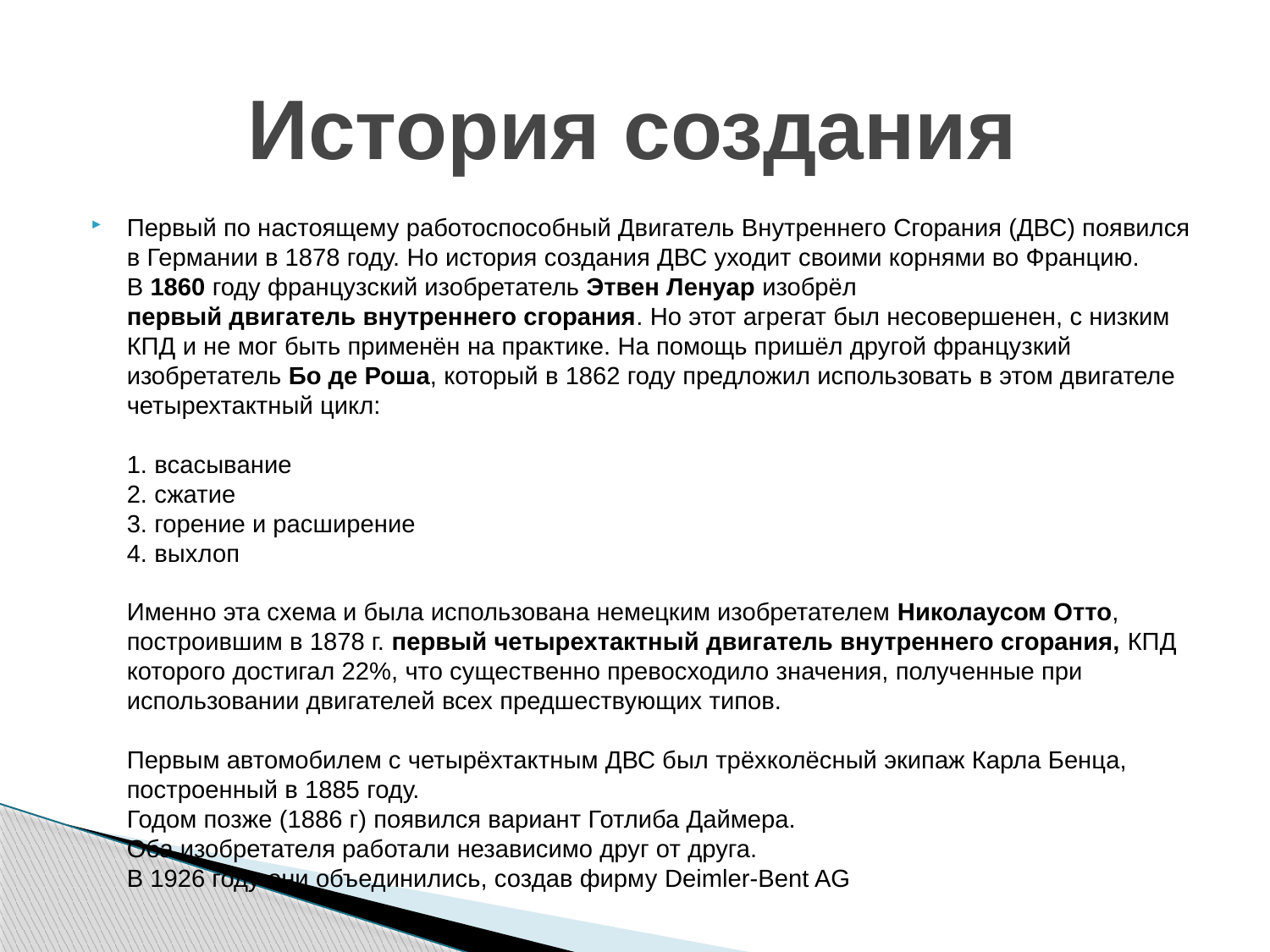

# История создания
Первый по настоящему работоспособный Двигатель Внутреннего Сгорания (ДВС) появился в Германии в 1878 году. Но история создания ДВС уходит своими корнями во Францию.
В 1860 году французский изобретатель Этвен Ленуар изобрёл
первый двигатель внутреннего сгорания. Но этот агрегат был несовершенен, с низким КПД и не мог быть применён на практике. На помощь пришёл другой французкий изобретатель Бо де Роша, который в 1862 году предложил использовать в этом двигателе четырехтактный цикл:
1. всасывание
2. сжатие
3. горение и расширение
4. выхлоп
Именно эта схема и была использована немецким изобретателем Николаусом Отто, построившим в 1878 г. первый четырехтактный двигатель внутреннего сгорания, КПД которого достигал 22%, что существенно превосходило значения, полученные при использовании двигателей всех предшествующих типов.
Первым автомобилем с четырёхтактным ДВС был трёхколёсный экипаж Карла Бенца, построенный в 1885 году.
Годом позже (1886 г) появился вариант Готлиба Даймера.
Оба изобретателя работали независимо друг от друга.
В 1926 году они объединились, создав фирму Deimler-Bent AG